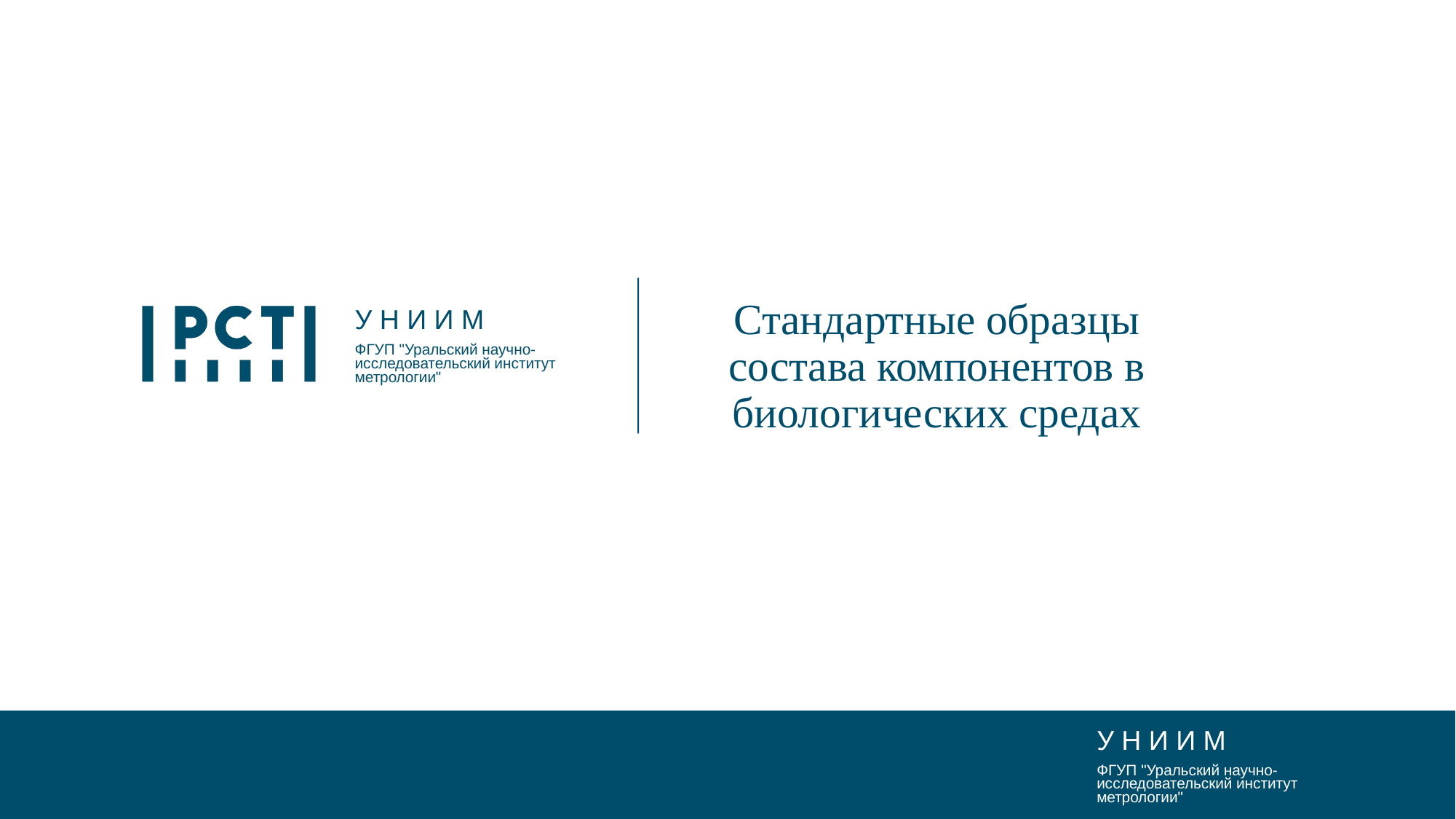

# Стандартные образцы состава компонентов в биологических средах